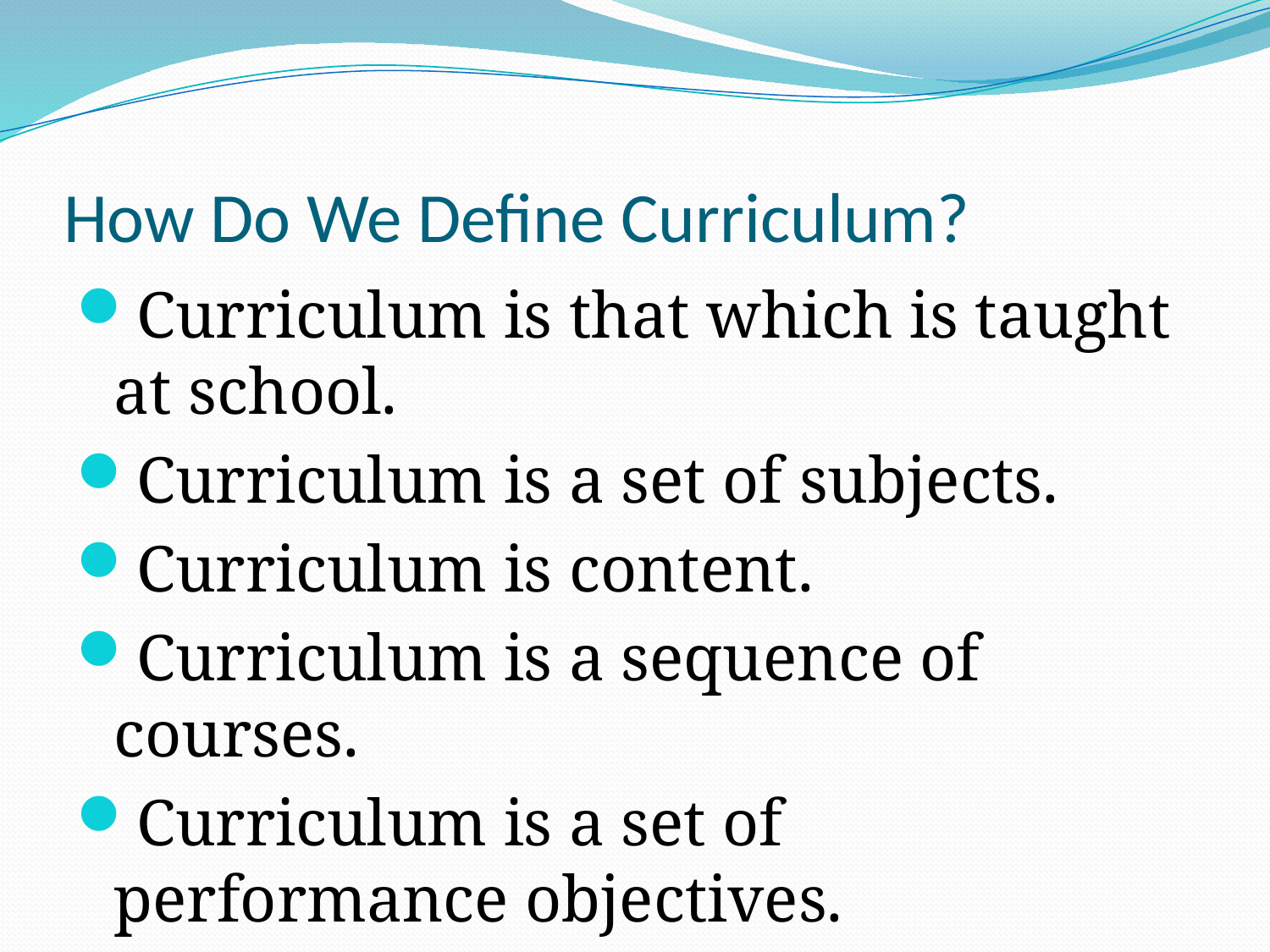

# How Do We Define Curriculum?
Curriculum is that which is taught at school.
Curriculum is a set of subjects.
Curriculum is content.
Curriculum is a sequence of courses.
Curriculum is a set of performance objectives.